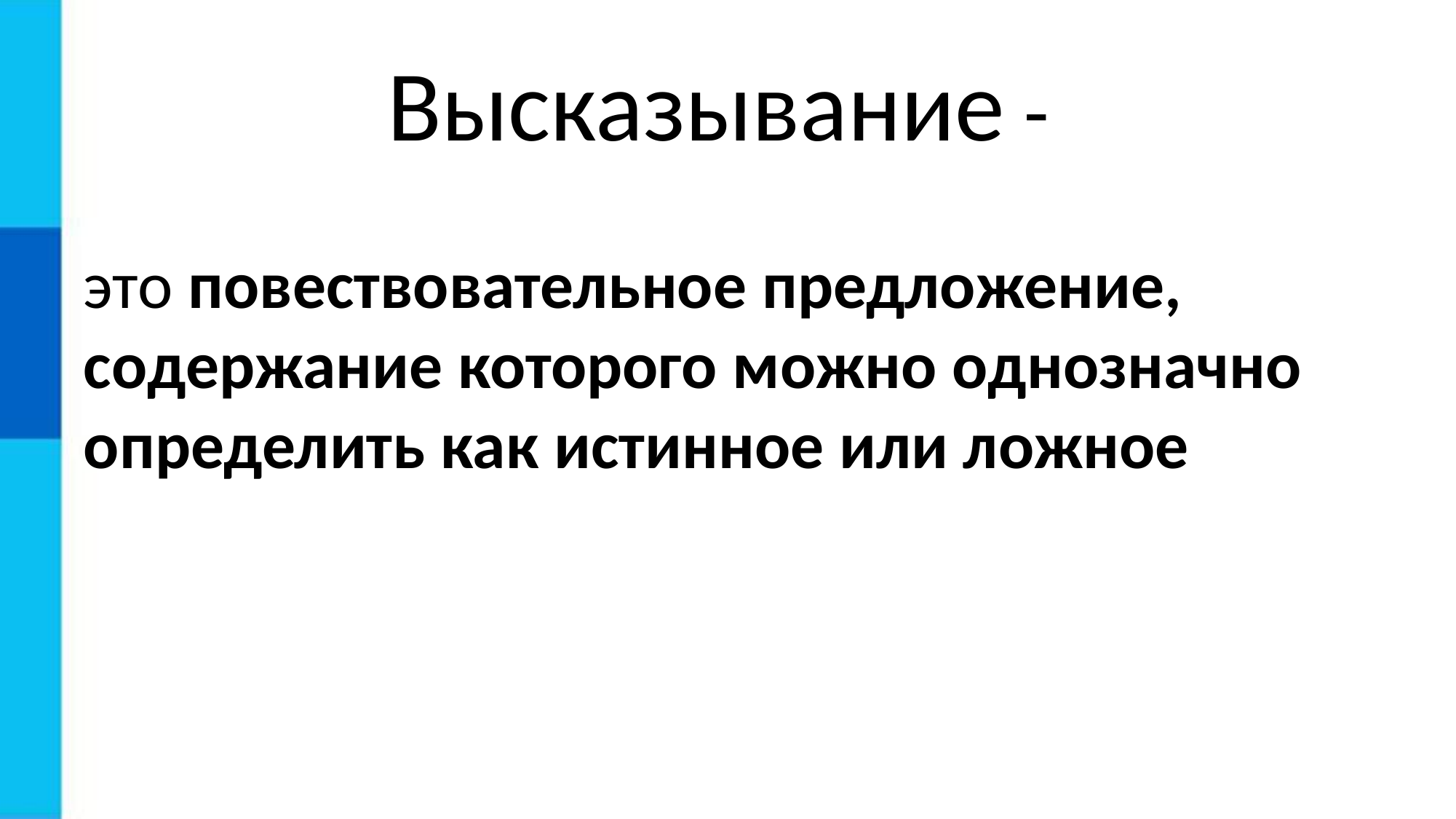

# Высказывание -
это повествовательное предложение, содержание которого можно однозначно определить как истинное или ложное